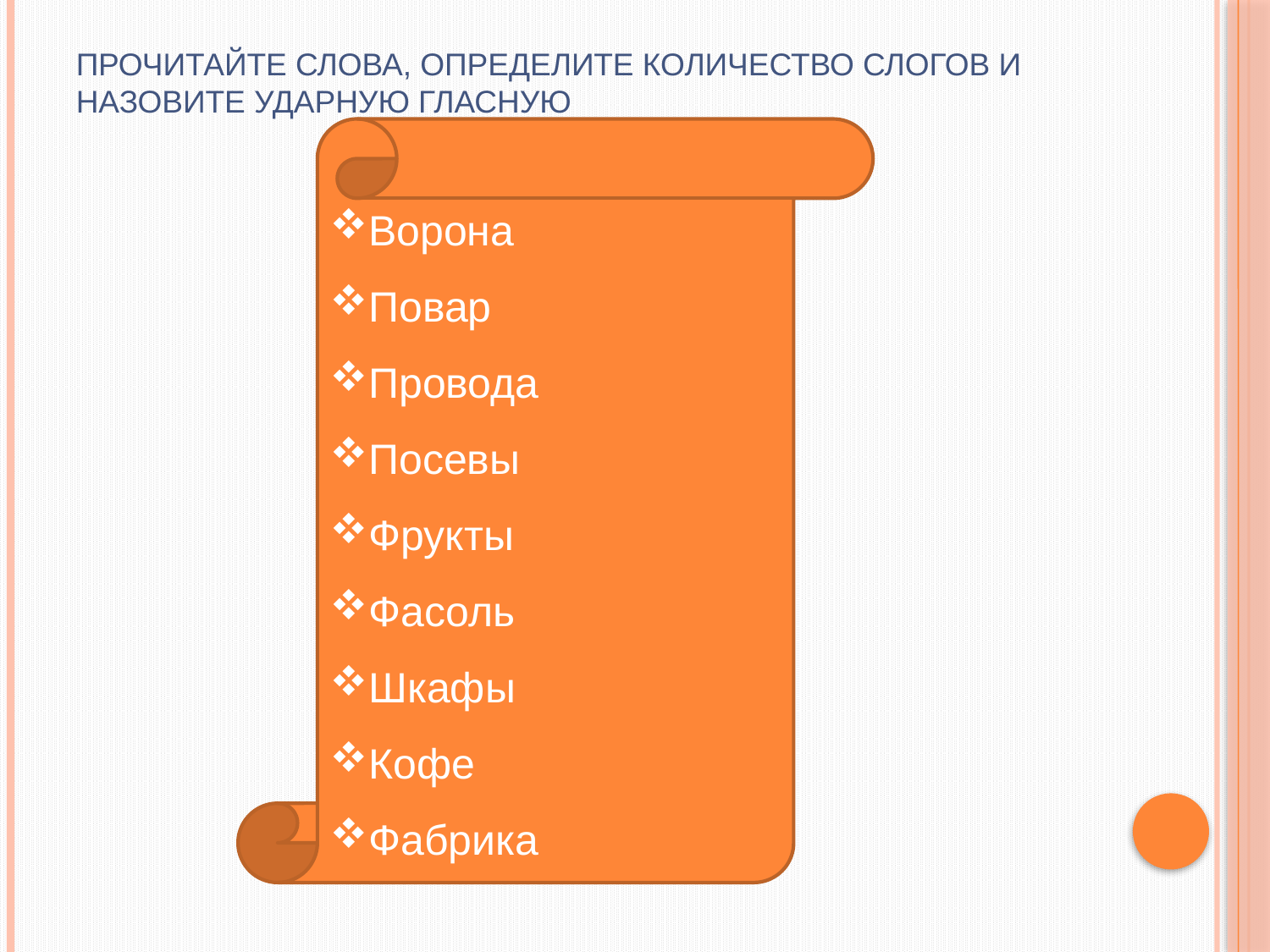

# Прочитайте слова, определите количество слогов и назовите ударную гласную
Ворона
Повар
Провода
Посевы
Фрукты
Фасоль
Шкафы
Кофе
Фабрика